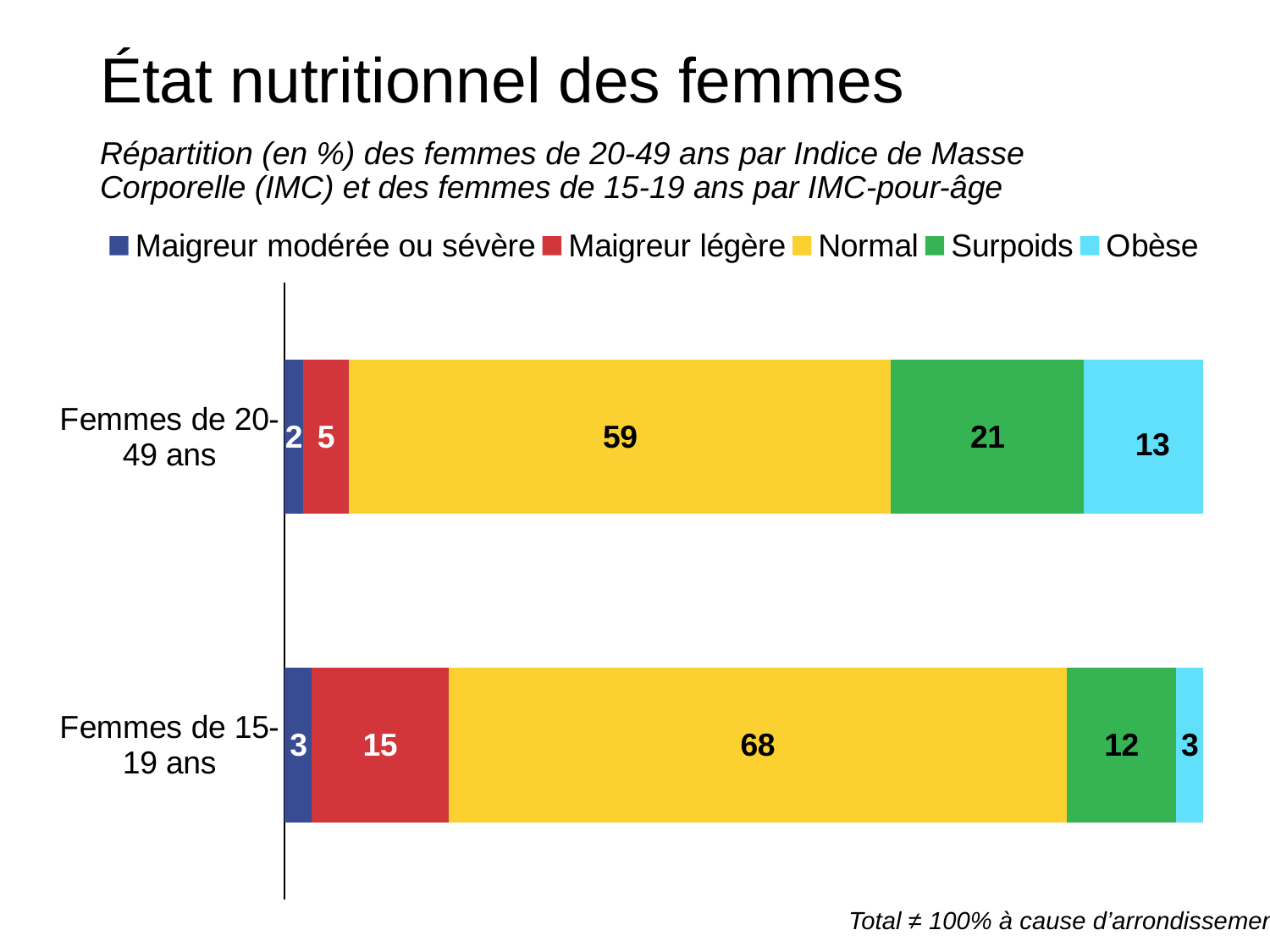

# État nutritionnel des femmes
Répartition (en %) des femmes de 20-49 ans par Indice de Masse Corporelle (IMC) et des femmes de 15-19 ans par IMC-pour-âge

### Chart

| Category | Maigreur modérée ou sévère | Maigreur légère | Normal | Surpoids | Obèse |
|---|---|---|---|---|---|
| Femmes de 15-19 ans | 3.0 | 15.0 | 68.0 | 12.0 | 3.0 |
| Femmes de 20-49 ans | 2.0 | 5.0 | 59.0 | 21.0 | 13.0 |
Total ≠ 100% à cause d’arrondissement